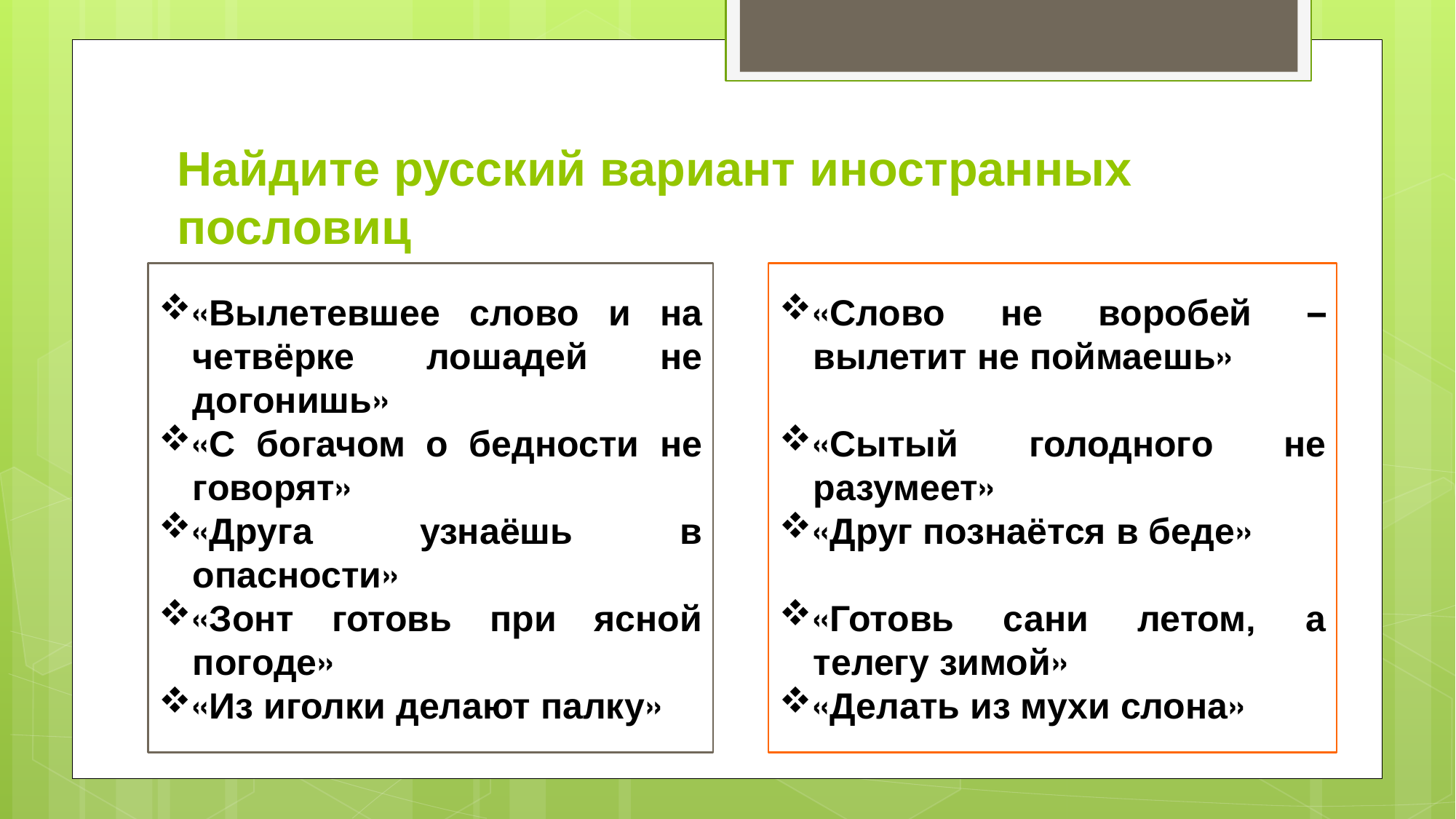

# Найдите русский вариант иностранных пословиц
«Вылетевшее слово и на четвёрке лошадей не догонишь»
«С богачом о бедности не говорят»
«Друга узнаёшь в опасности»
«Зонт готовь при ясной погоде»
«Из иголки делают палку»
«Слово не воробей – вылетит не поймаешь»

«Сытый голодного не разумеет»
«Друг познаётся в беде»

«Готовь сани летом, а телегу зимой»
«Делать из мухи слона»